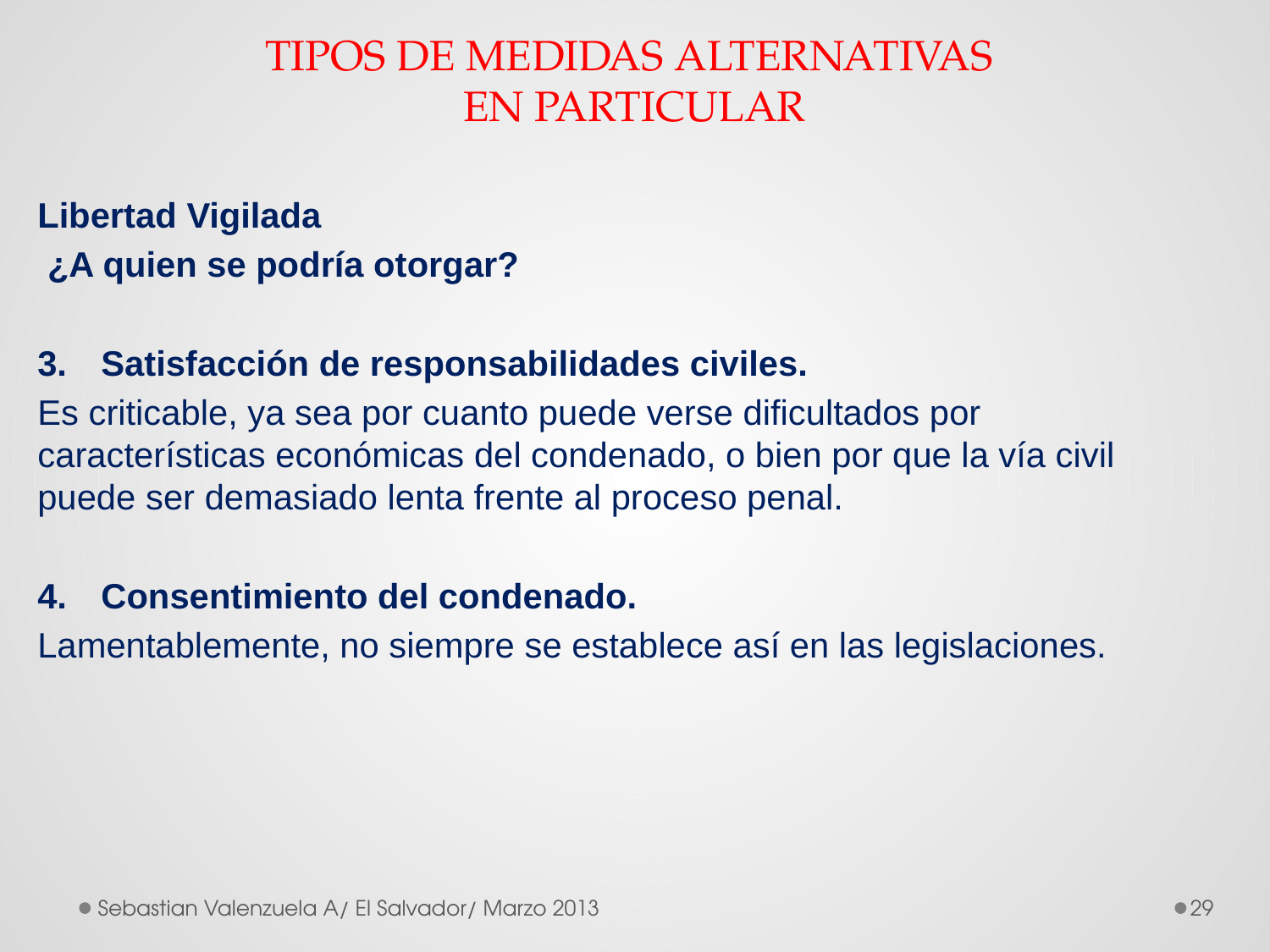

# TIPOS DE MEDIDAS ALTERNATIVAS EN PARTICULAR
Libertad Vigilada
 ¿A quien se podría otorgar?

Satisfacción de responsabilidades civiles.
Es criticable, ya sea por cuanto puede verse dificultados por características económicas del condenado, o bien por que la vía civil puede ser demasiado lenta frente al proceso penal.

Consentimiento del condenado.
Lamentablemente, no siempre se establece así en las legislaciones.

Sebastian Valenzuela A/ El Salvador/ Marzo 2013
29